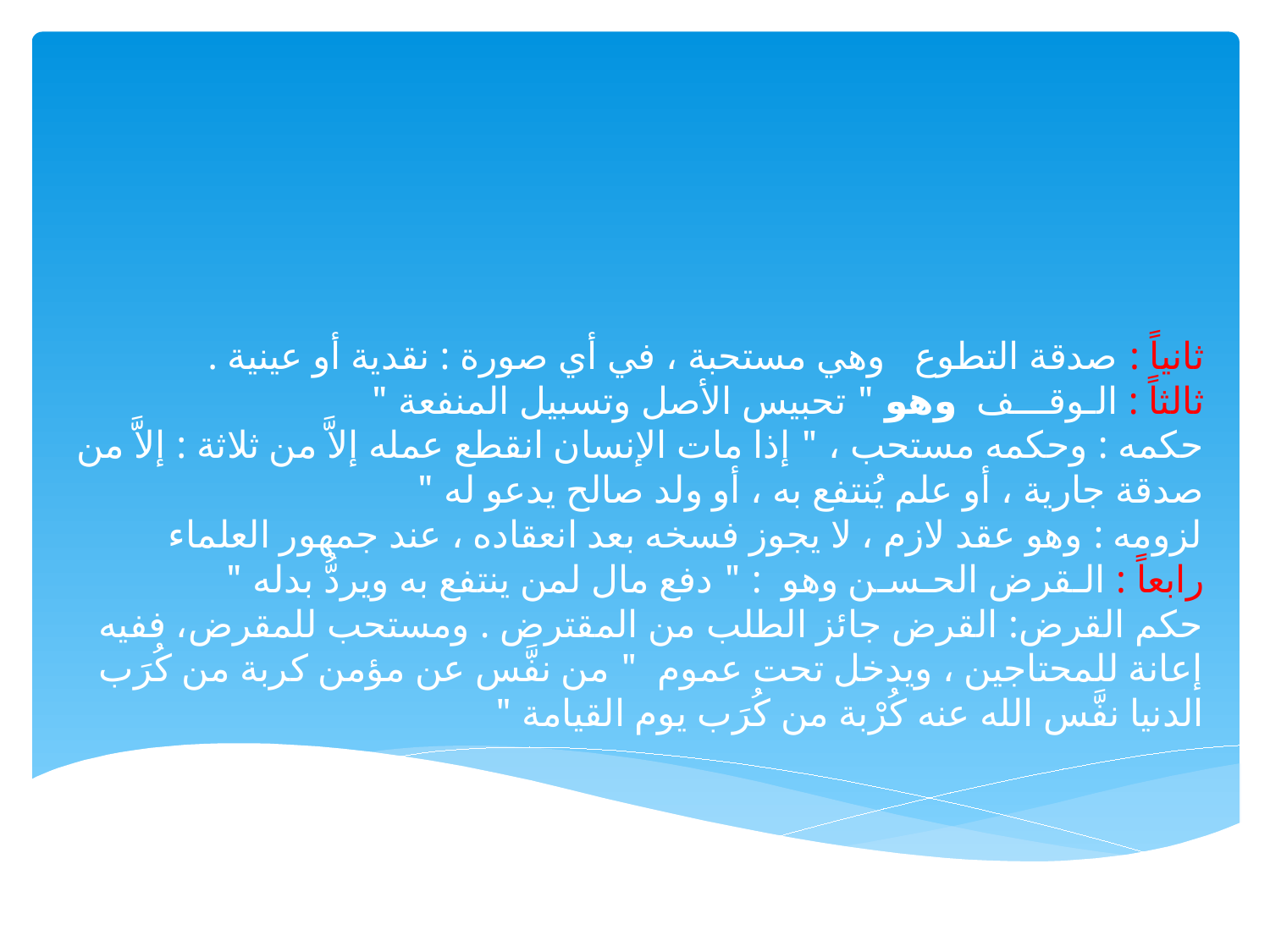

# ثانياً : صدقة التطوع   وهي مستحبة ، في أي صورة : نقدية أو عينية . ثالثاً : الـوقـــف  وهو " تحبيس الأصل وتسبيل المنفعة " حكمه : وحكمه مستحب ، " إذا مات الإنسان انقطع عمله إلاَّ من ثلاثة : إلاَّ من صدقة جارية ، أو علم يُنتفع به ، أو ولد صالح يدعو له " لزومه : وهو عقد لازم ، لا يجوز فسخه بعد انعقاده ، عند جمهور العلماء رابعاً : الـقرض الحـسـن وهو  : " دفع مال لمن ينتفع به ويردُّ بدله " حكم القرض: القرض جائز الطلب من المقترض . ومستحب للمقرض، ففيه إعانة للمحتاجين ، ويدخل تحت عموم  " من نفَّس عن مؤمن كربة من كُرَب الدنيا نفَّس الله عنه كُرْبة من كُرَب يوم القيامة "